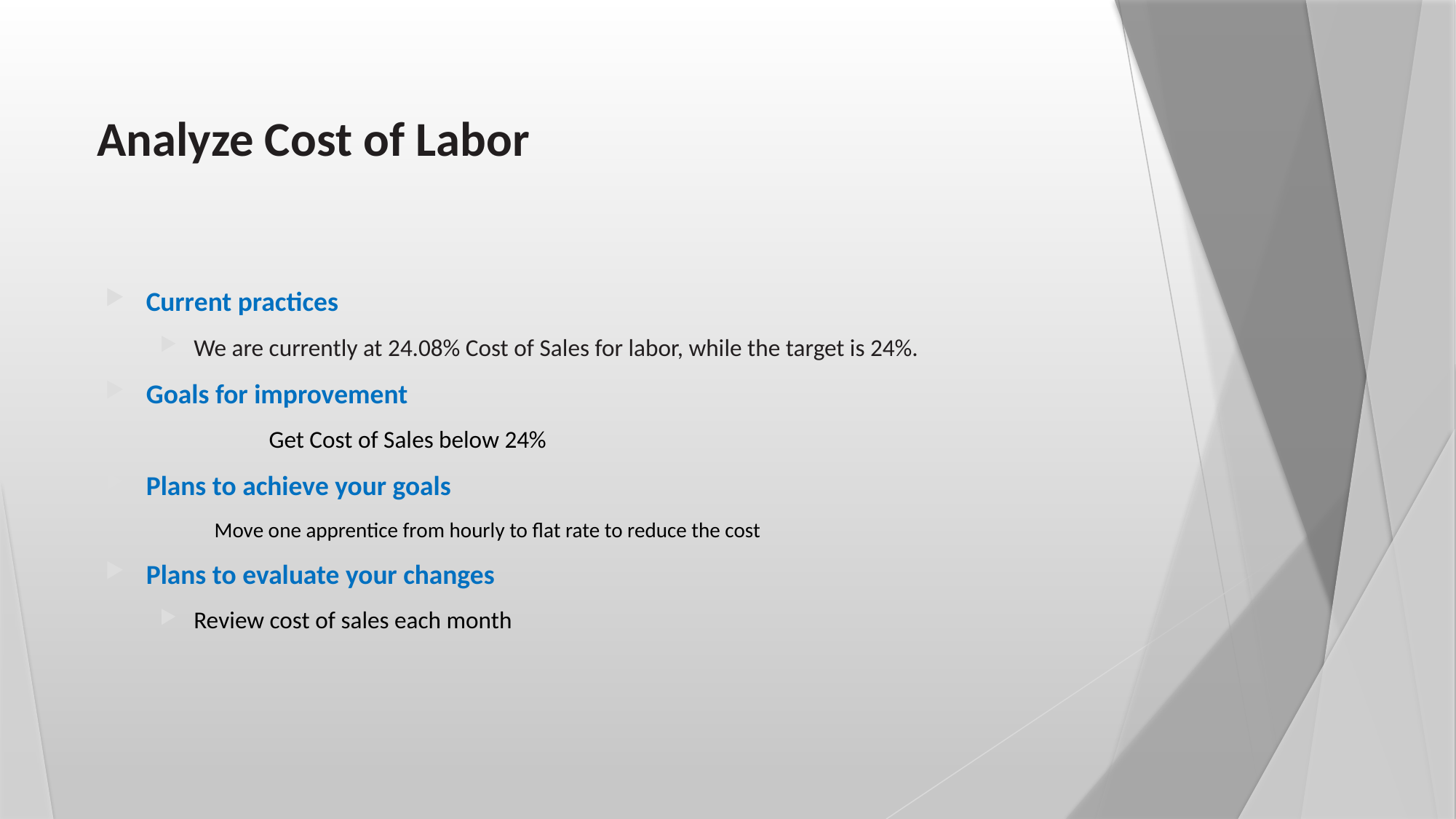

# Analyze Cost of Labor

Current practices
We are currently at 24.08% Cost of Sales for labor, while the target is 24%.
Goals for improvement
	Get Cost of Sales below 24%
Plans to achieve your goals
Move one apprentice from hourly to flat rate to reduce the cost
Plans to evaluate your changes
Review cost of sales each month

|  |
| --- |